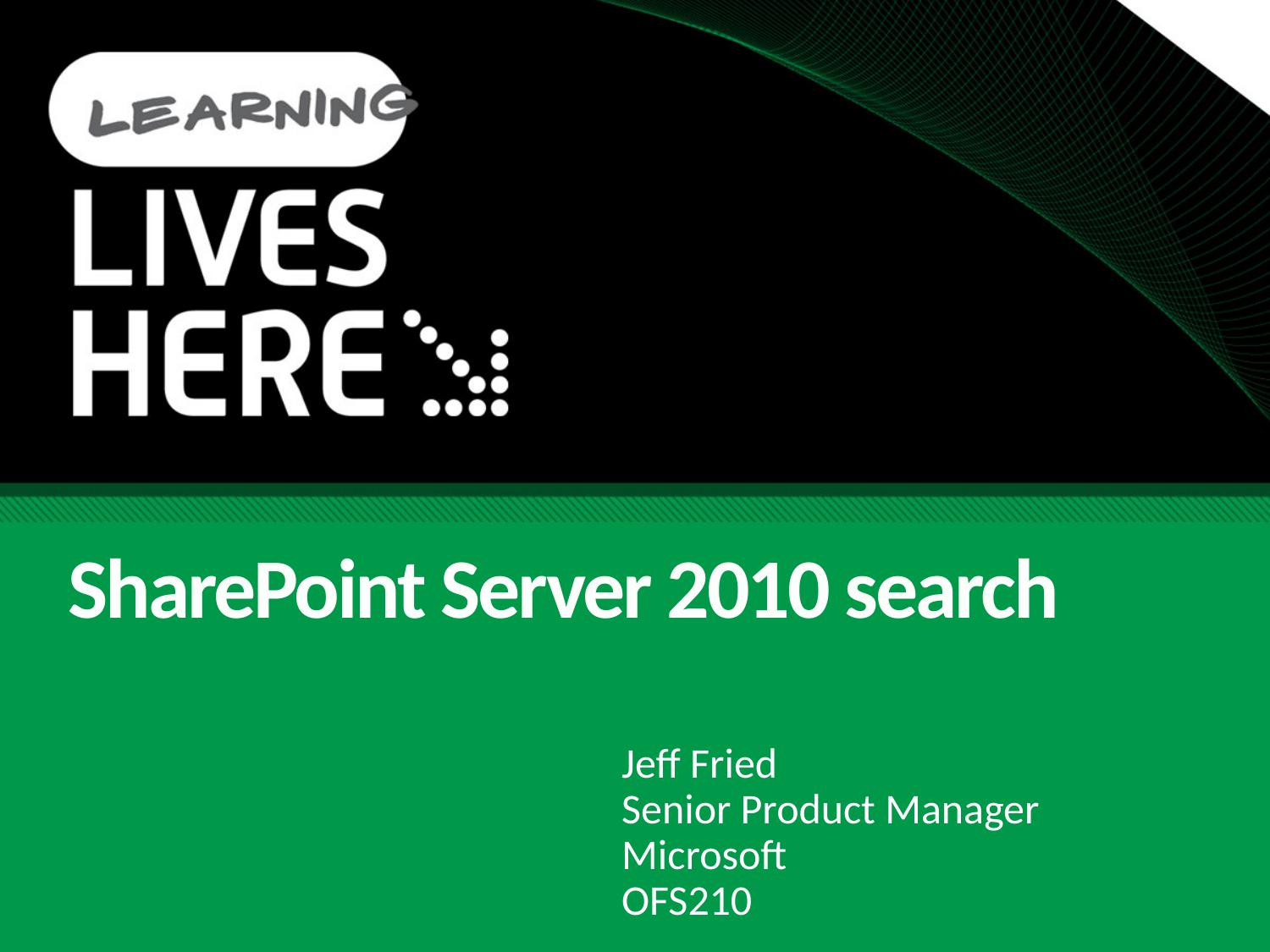

# SharePoint Server 2010 search
Jeff Fried
Senior Product Manager
Microsoft
OFS210